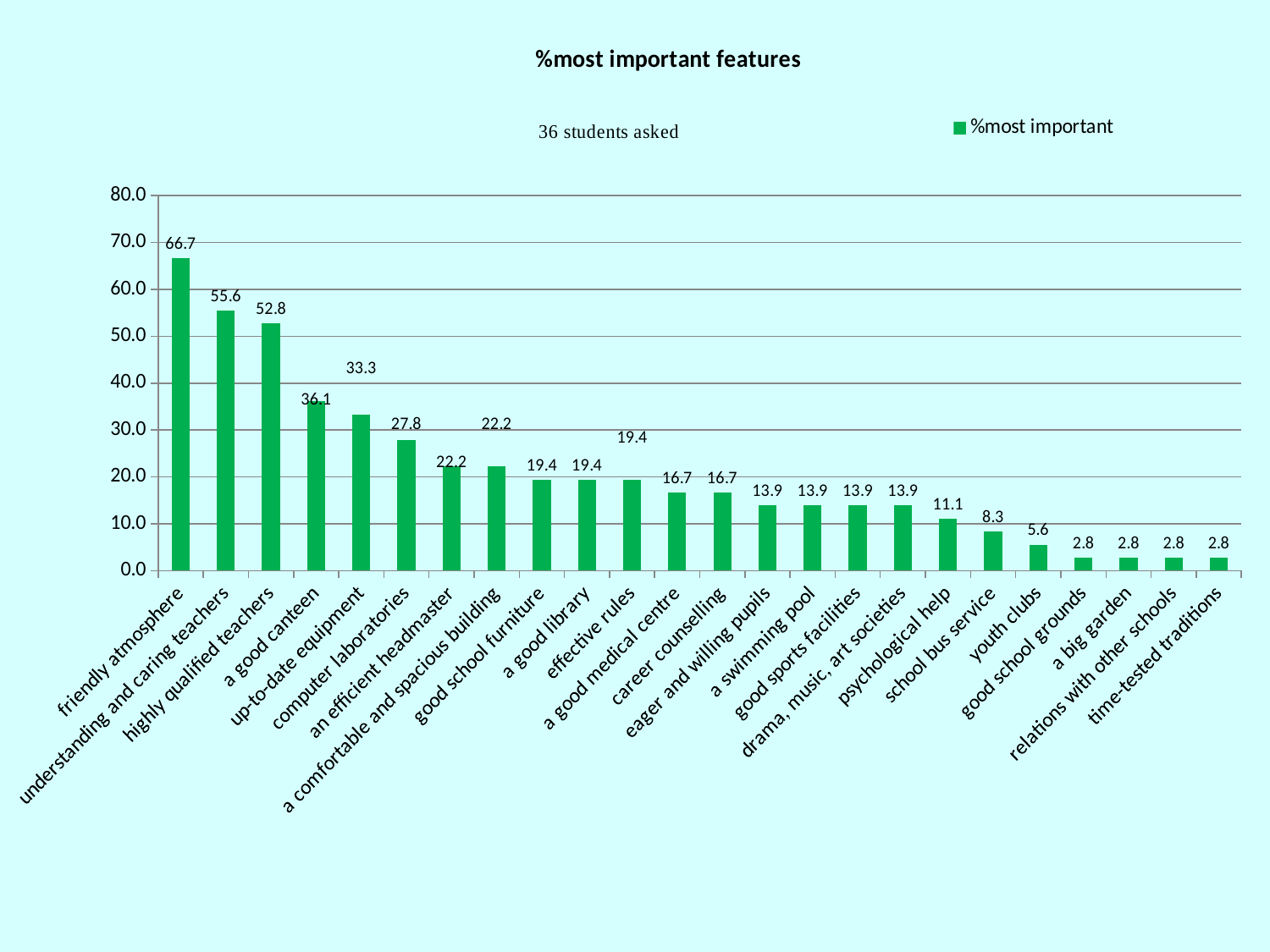

### Chart: %most important features

| Category | %most important |
|---|---|
| friendly atmosphere | 66.66666666666667 |
| understanding and caring teachers | 55.55555555555556 |
| highly qualified teachers | 52.77777777777778 |
| a good canteen | 36.111111111111114 |
| up-to-date equipment | 33.333333333333336 |
| computer laboratories | 27.77777777777778 |
| an efficient headmaster | 22.222222222222214 |
| a comfortable and spacious building | 22.222222222222214 |
| good school furniture | 19.444444444444443 |
| a good library | 19.444444444444443 |
| effective rules | 19.444444444444443 |
| a good medical centre | 16.666666666666668 |
| career counselling | 16.666666666666668 |
| eager and willing pupils | 13.88888888888889 |
| a swimming pool | 13.88888888888889 |
| good sports facilities | 13.88888888888889 |
| drama, music, art societies | 13.88888888888889 |
| psychological help | 11.111111111111109 |
| school bus service | 8.333333333333336 |
| youth clubs | 5.555555555555554 |
| good school grounds | 2.777777777777779 |
| a big garden | 2.777777777777779 |
| relations with other schools | 2.777777777777779 |
| time-tested traditions | 2.777777777777779 |